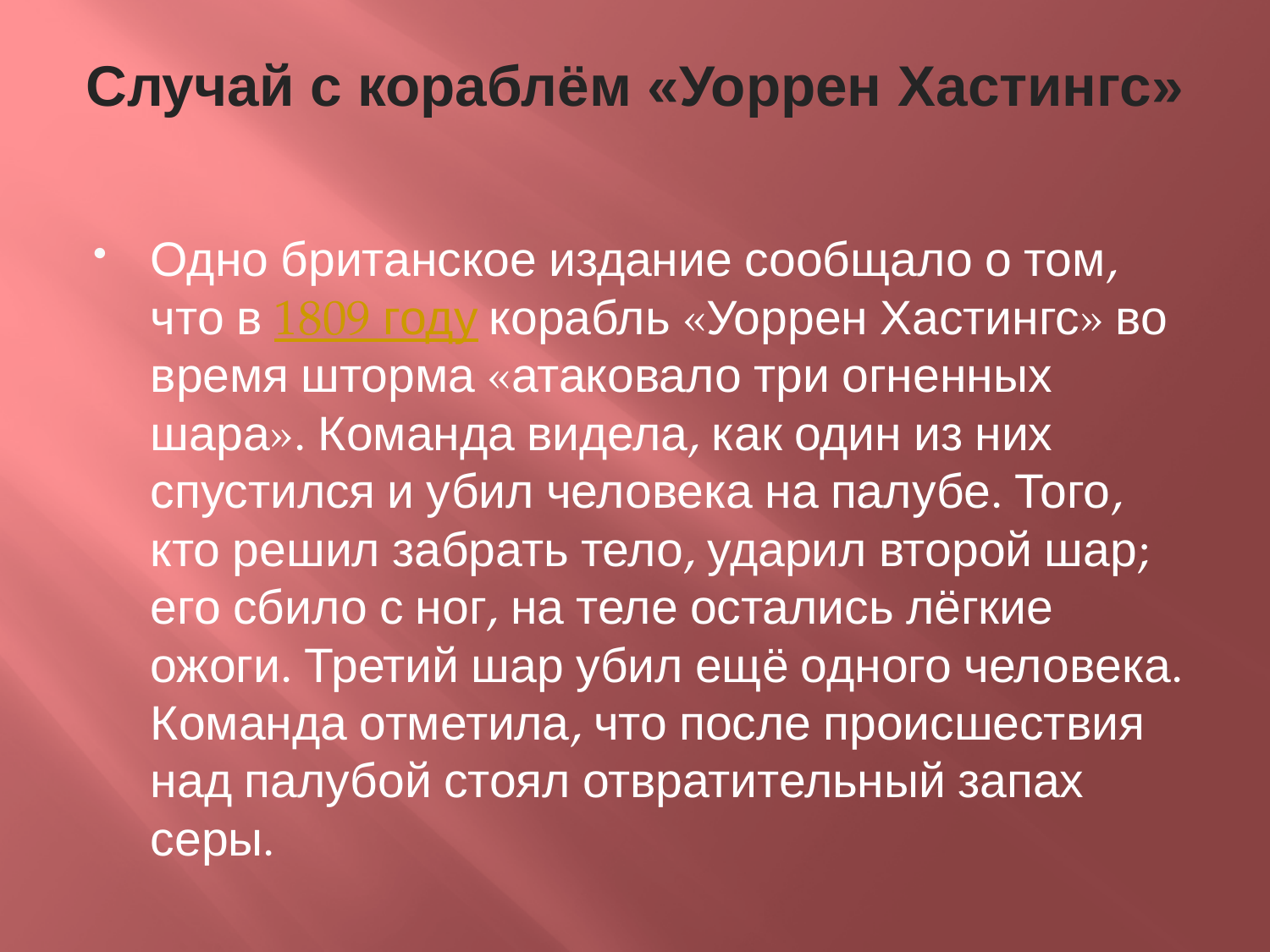

# Случай с кораблём «Уоррен Хастингс»
Одно британское издание сообщало о том, что в 1809 году корабль «Уоррен Хастингс» во время шторма «атаковало три огненных шара». Команда видела, как один из них спустился и убил человека на палубе. Того, кто решил забрать тело, ударил второй шар; его сбило с ног, на теле остались лёгкие ожоги. Третий шар убил ещё одного человека. Команда отметила, что после происшествия над палубой стоял отвратительный запах серы.